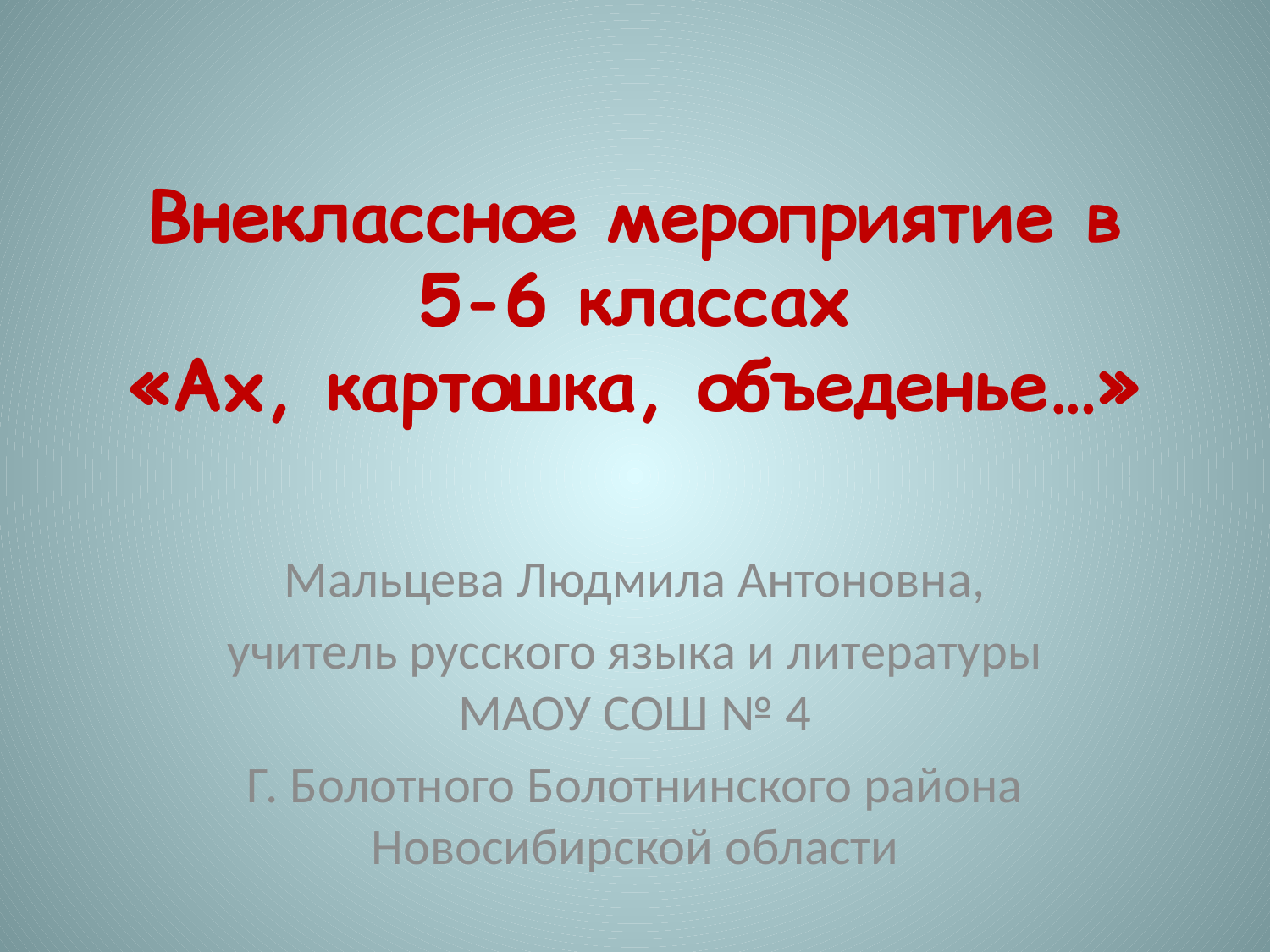

# Внеклассное мероприятие в 5-6 классах «Ах, картошка, объеденье…»
Мальцева Людмила Антоновна,
учитель русского языка и литературы МАОУ СОШ № 4
Г. Болотного Болотнинского района Новосибирской области